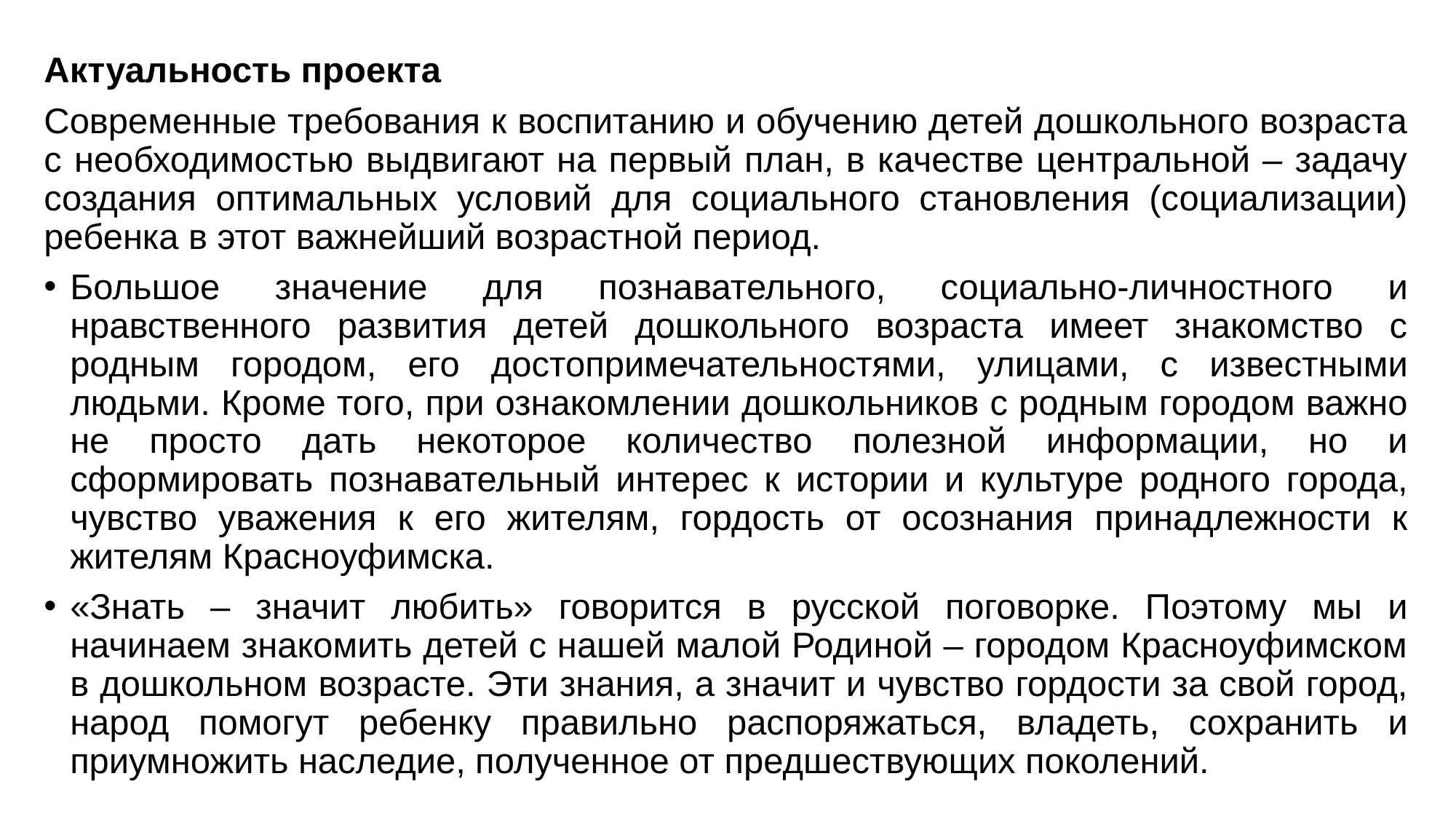

Актуальность проекта
Современные требования к воспитанию и обучению детей дошкольного возраста с необходимостью выдвигают на первый план, в качестве центральной – задачу создания оптимальных условий для социального становления (социализации) ребенка в этот важнейший возрастной период.
Большое значение для познавательного, социально-личностного и нравственного развития детей дошкольного возраста имеет знакомство с родным городом, его достопримечательностями, улицами, с известными людьми. Кроме того, при ознакомлении дошкольников с родным городом важно не просто дать некоторое количество полезной информации, но и сформировать познавательный интерес к истории и культуре родного города, чувство уважения к его жителям, гордость от осознания принадлежности к жителям Красноуфимска.
«Знать – значит любить» говорится в русской поговорке. Поэтому мы и начинаем знакомить детей с нашей малой Родиной – городом Красноуфимском в дошкольном возрасте. Эти знания, а значит и чувство гордости за свой город, народ помогут ребенку правильно распоряжаться, владеть, сохранить и приумножить наследие, полученное от предшествующих поколений.